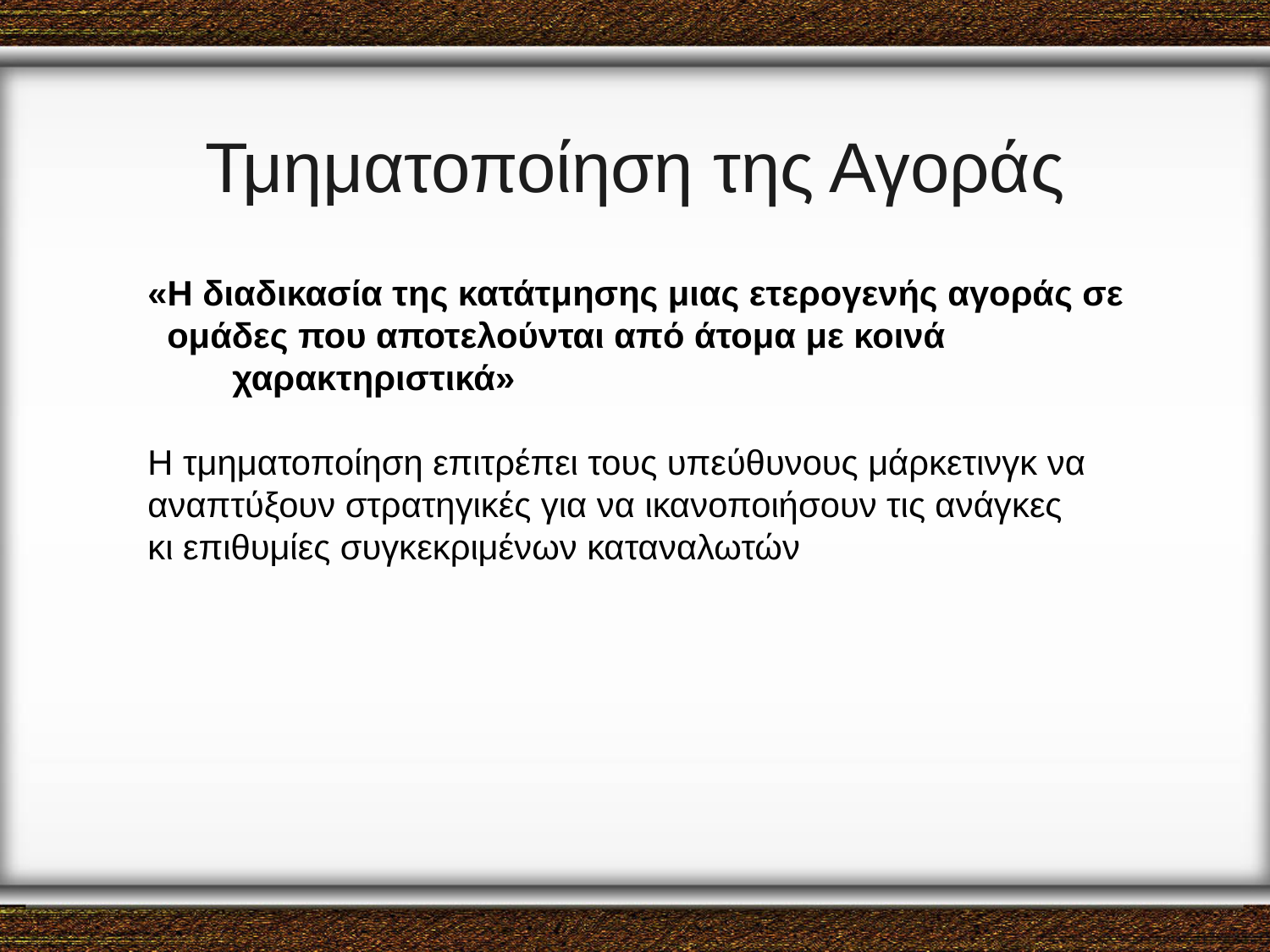

# Τμηματοποίηση της Αγοράς
«Η διαδικασία της κατάτμησης μιας ετερογενής αγοράς σε
  ομάδες που αποτελούνται από άτομα με κοινά χαρακτηριστικά»

Η τμηματοποίηση επιτρέπει τους υπεύθυνους μάρκετινγκ να
αναπτύξουν στρατηγικές για να ικανοποιήσουν τις ανάγκες
κι επιθυμίες συγκεκριμένων καταναλωτών